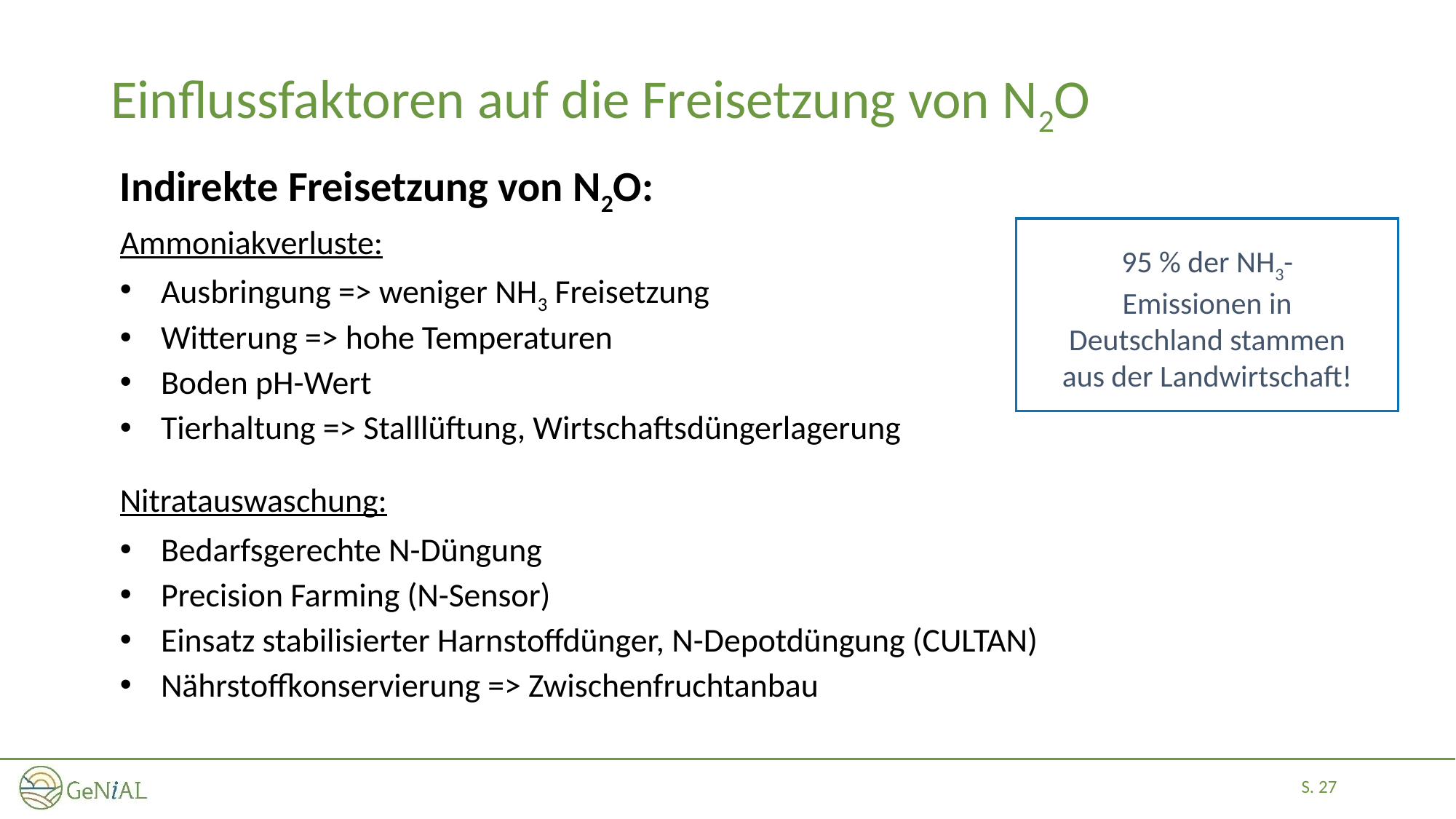

# Einflussfaktoren auf die Freisetzung von N2O
Indirekte Freisetzung von N2O:
Ammoniakverluste:
Ausbringung => weniger NH3 Freisetzung
Witterung => hohe Temperaturen
Boden pH-Wert
Tierhaltung => Stalllüftung, Wirtschaftsdüngerlagerung
Nitratauswaschung:
Bedarfsgerechte N-Düngung
Precision Farming (N-Sensor)
Einsatz stabilisierter Harnstoffdünger, N-Depotdüngung (CULTAN)
Nährstoffkonservierung => Zwischenfruchtanbau

95 % der NH3-Emissionen in Deutschland stammen aus der Landwirtschaft!